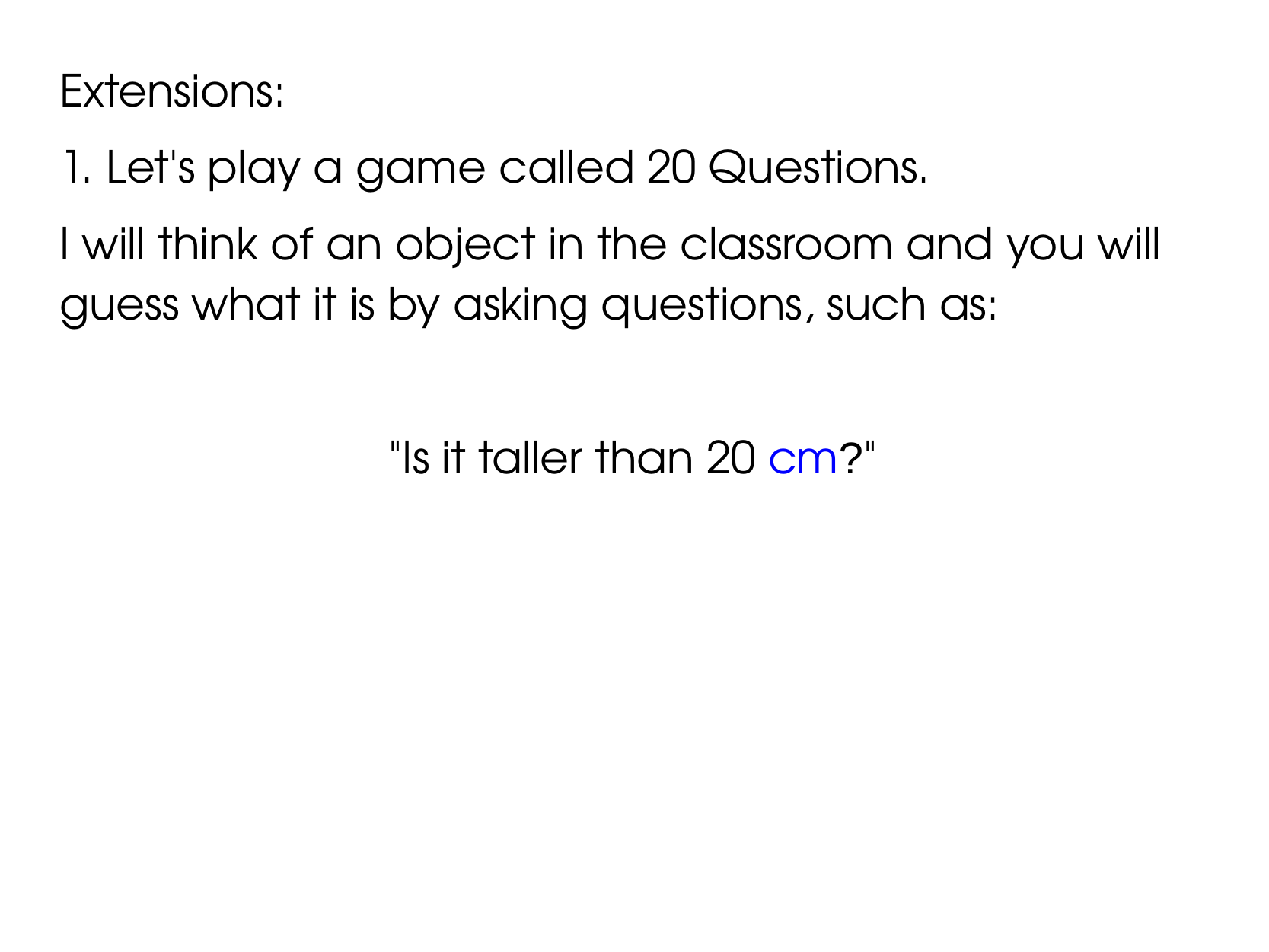

Extensions:
1. Let's play a game called 20 Questions.
I will think of an object in the classroom and you will guess what it is by asking questions, such as:

"Is it taller than 20 cm?"